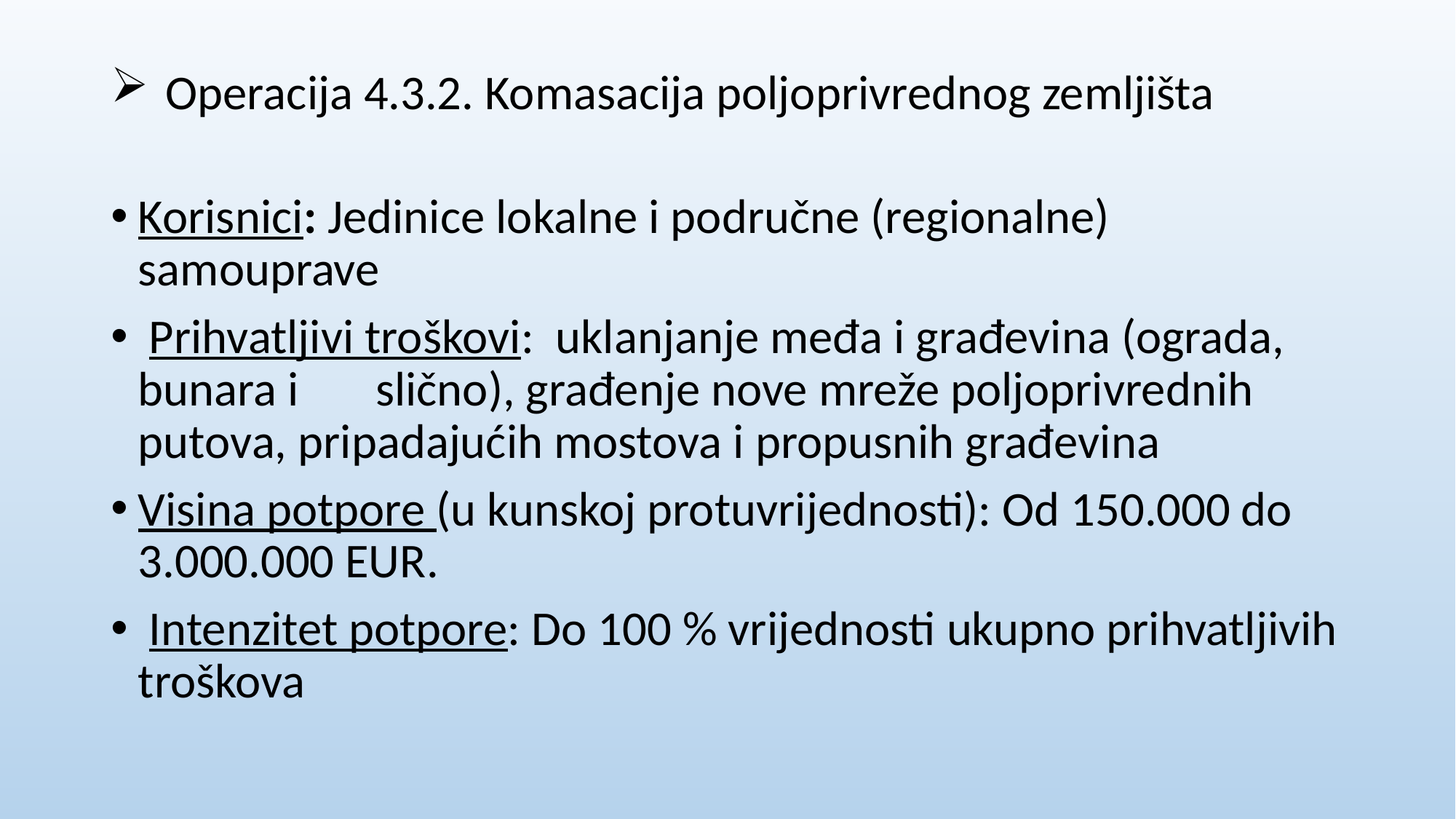

# Operacija 4.3.2. Komasacija poljoprivrednog zemljišta
Korisnici: Jedinice lokalne i područne (regionalne) samouprave
 Prihvatljivi troškovi:  uklanjanje međa i građevina (ograda, bunara i       slično), građenje nove mreže poljoprivrednih putova, pripadajućih mostova i propusnih građevina
Visina potpore (u kunskoj protuvrijednosti): Od 150.000 do 3.000.000 EUR.
 Intenzitet potpore: Do 100 % vrijednosti ukupno prihvatljivih troškova